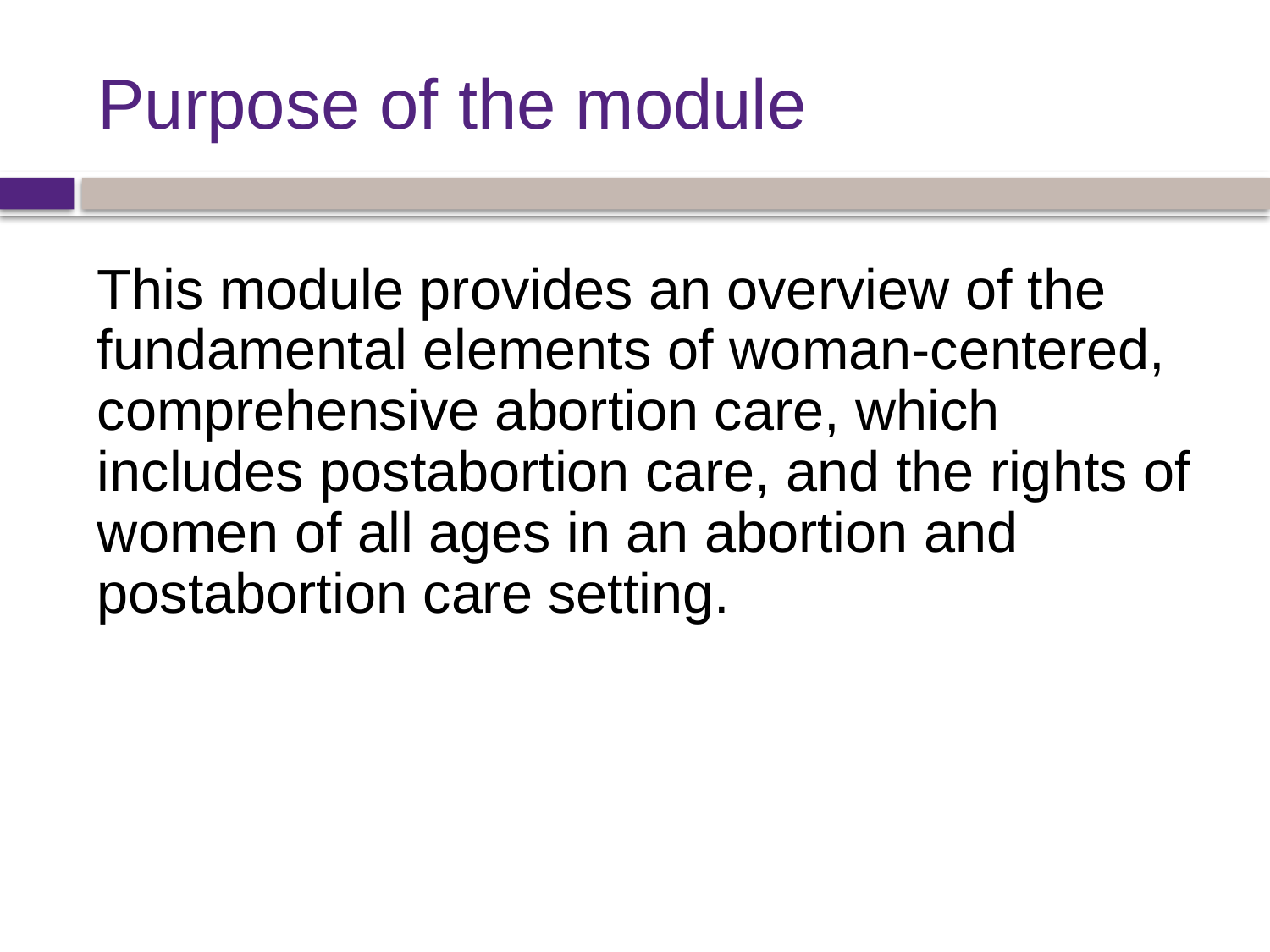

# Purpose of the module
This module provides an overview of the fundamental elements of woman-centered, comprehensive abortion care, which includes postabortion care, and the rights of women of all ages in an abortion and postabortion care setting.